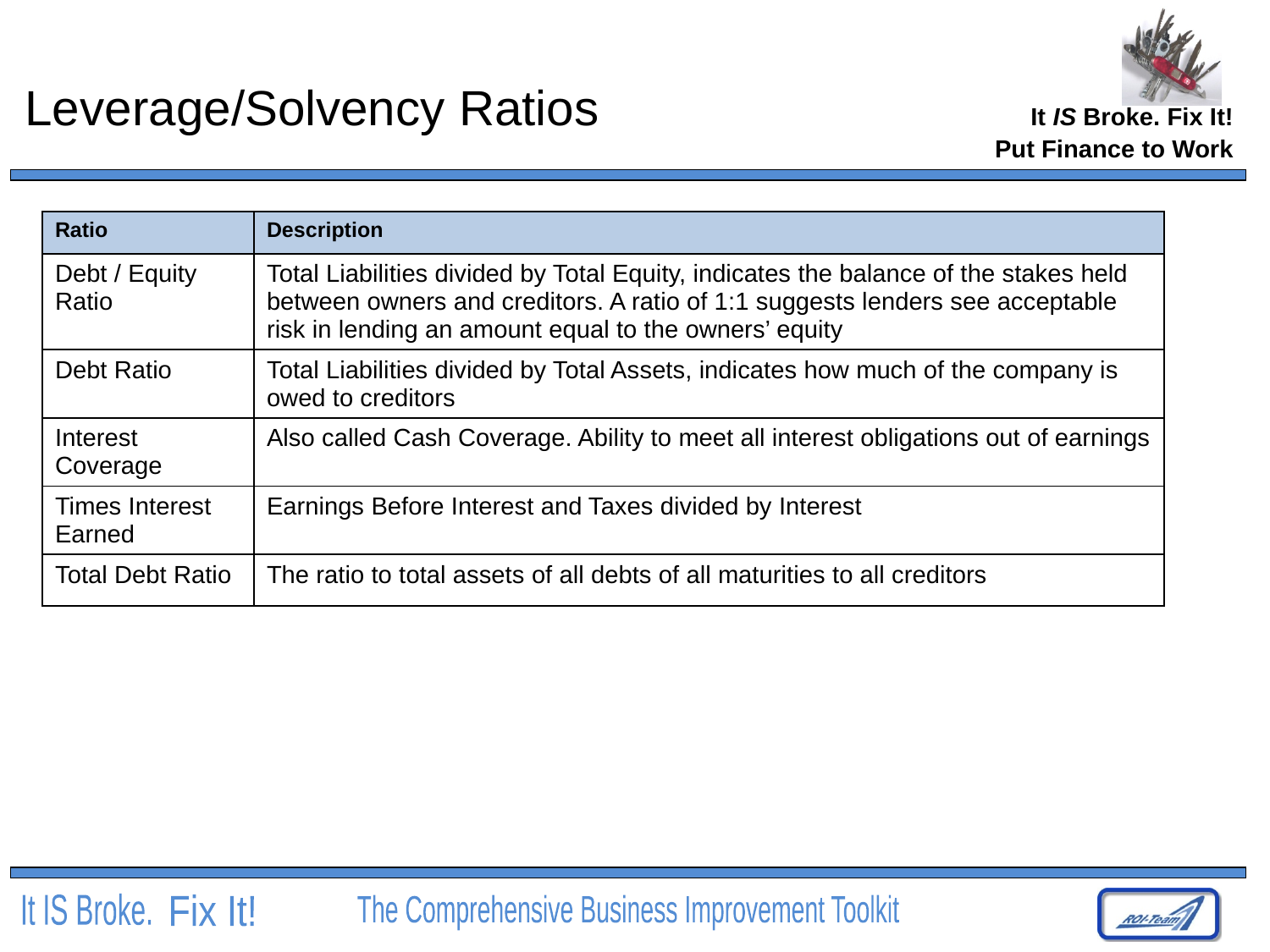

# Leverage/Solvency Ratios
Put Finance to Work
| Ratio | Description |
| --- | --- |
| Debt / Equity Ratio | Total Liabilities divided by Total Equity, indicates the balance of the stakes held between owners and creditors. A ratio of 1:1 suggests lenders see acceptable risk in lending an amount equal to the owners’ equity |
| Debt Ratio | Total Liabilities divided by Total Assets, indicates how much of the company is owed to creditors |
| Interest Coverage | Also called Cash Coverage. Ability to meet all interest obligations out of earnings |
| Times Interest Earned | Earnings Before Interest and Taxes divided by Interest |
| Total Debt Ratio | The ratio to total assets of all debts of all maturities to all creditors |